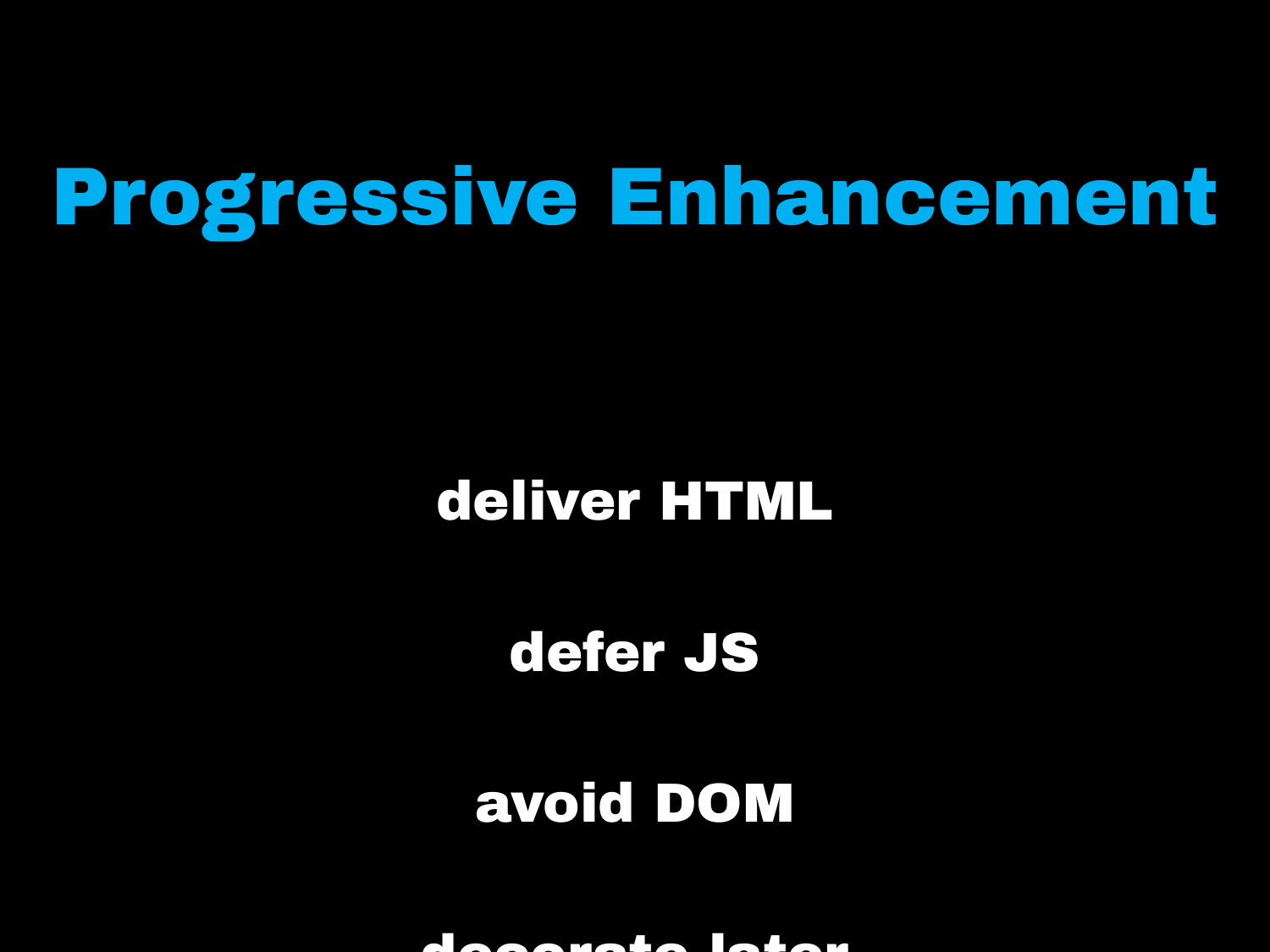

Progressive Enhancement
deliver HTML
defer JS
avoid DOM
decorate later